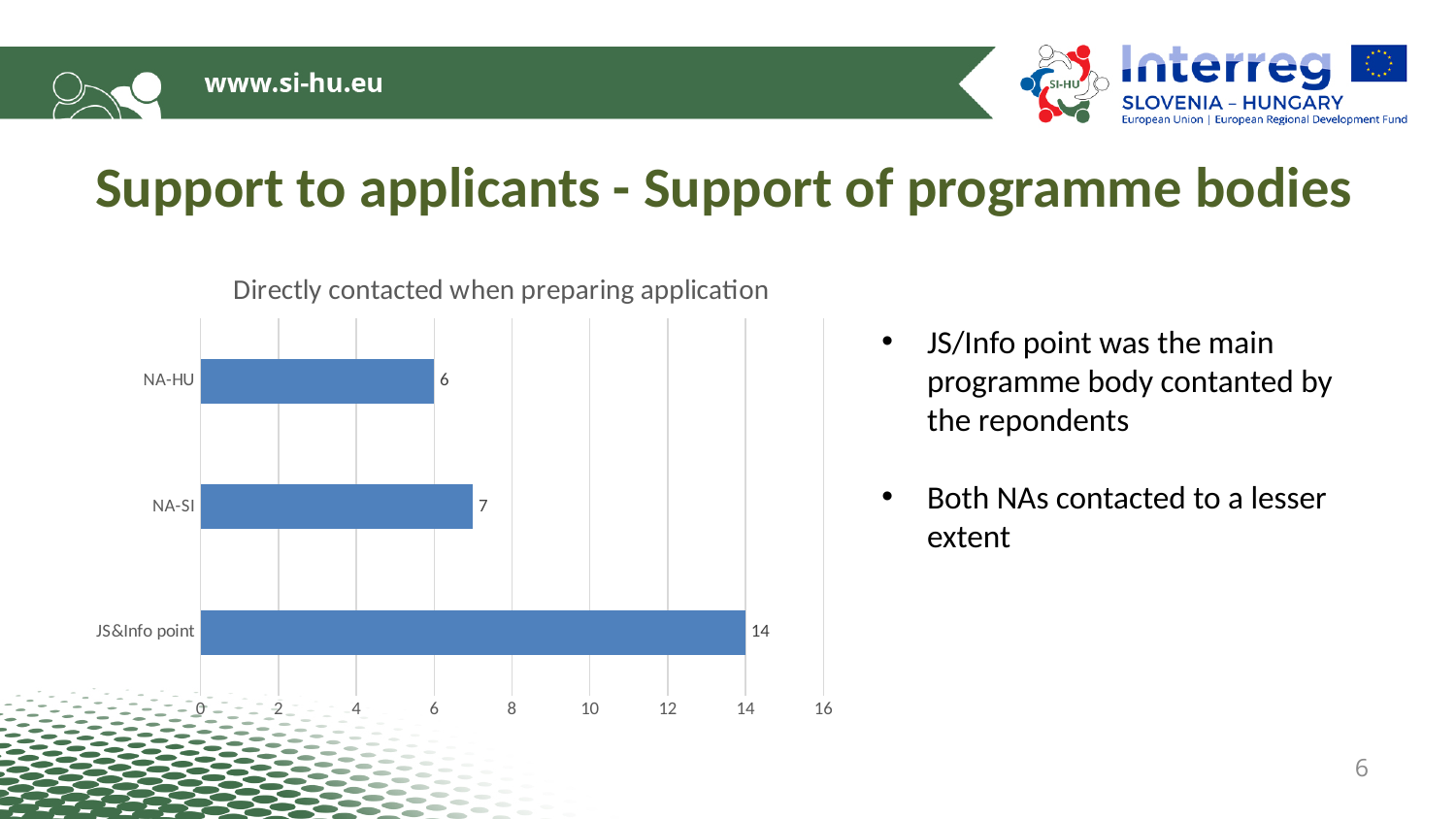

# Support to applicants - Support of programme bodies

### Chart: Directly contacted when preparing application

| Category |  |
|---|---|
| JS&Info point | 14.0 |
| NA-SI | 7.0 |
| NA-HU | 6.0 |
JS/Info point was the main programme body contanted by the repondents

Both NAs contacted to a lesser extent

6